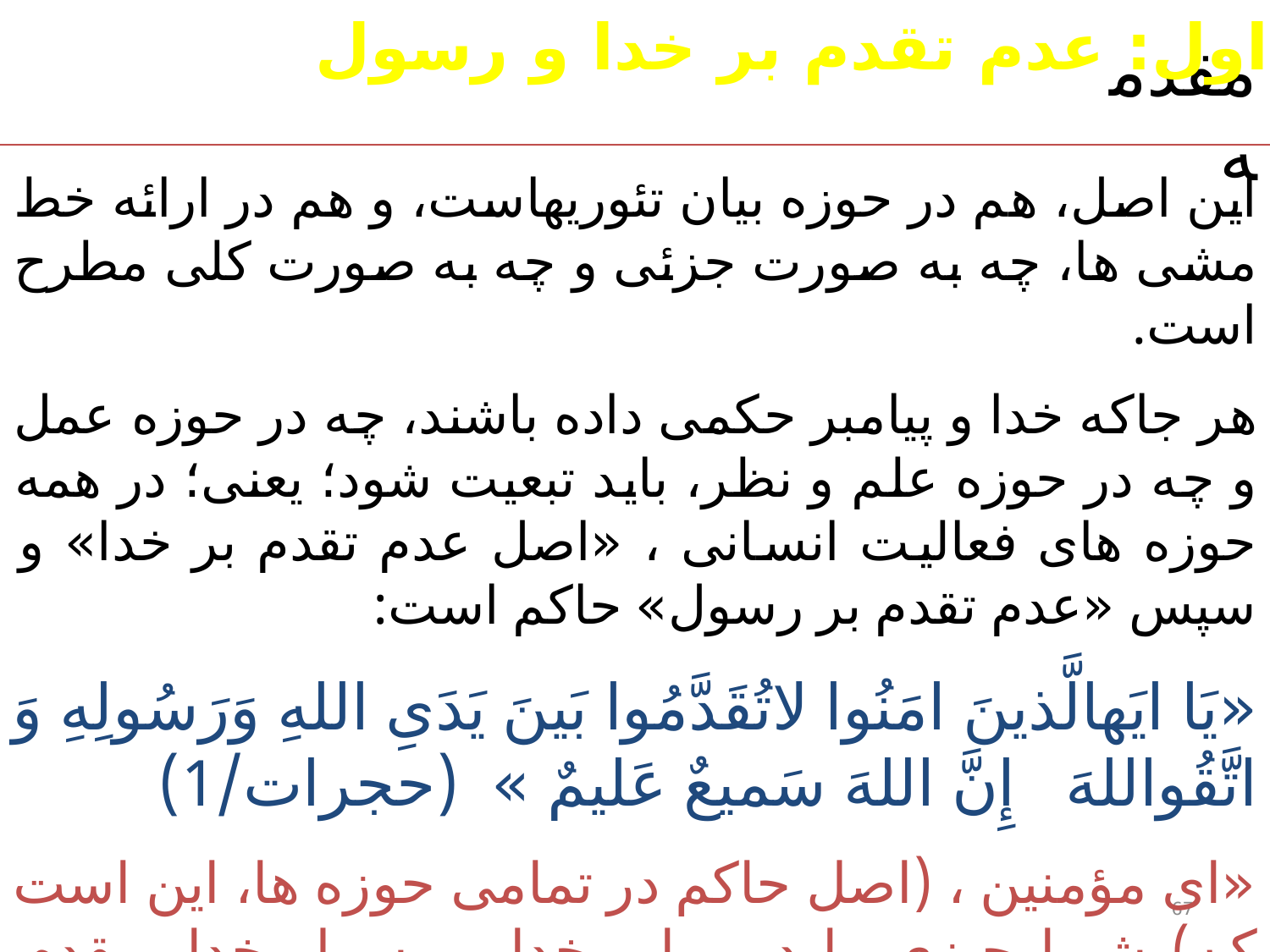

اصل اول: عدم تقدم بر خدا و رسول
# مقدمه

این اصل، هم در حوزه بیان تئوریهاست، و هم در ارائه خط مشی ها، چه به صورت جزئی و چه به صورت کلی مطرح است.
هر جاکه خدا و پیامبر حکمی داده باشند، چه در حوزه عمل و چه در حوزه علم و نظر، باید تبعیت شود؛ یعنی؛ در همه حوزه های فعالیت انسانی ، «اصل عدم تقدم بر خدا» و سپس «عدم تقدم بر رسول» حاکم است:
«یَا ایَهالَّذینَ امَنُوا لاتُقَدَّمُوا بَینَ یَدَیِ اللهِ وَرَسُولِهِ وَ اتَّقُواللهَ   إِنَّ اللهَ سَمیعٌ عَلیمٌ »  (حجرات/1)
«ای مؤمنین ، (اصل حاکم در تمامی حوزه ها، این است که) شما چیزی را در برابر خدا و رسول خدا، مقدم نکنید»
67